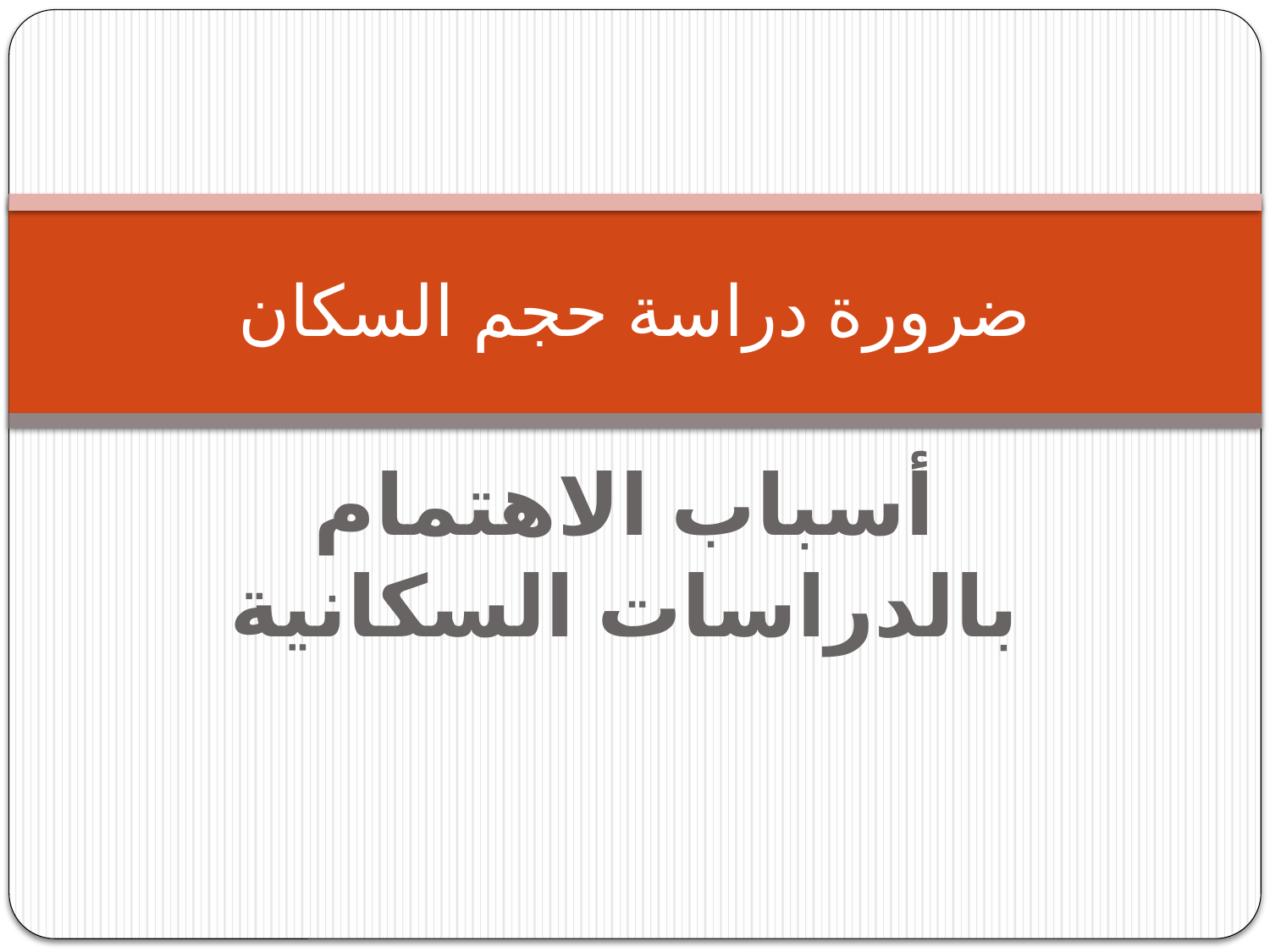

# ضرورة دراسة حجم السكان
أسباب الاهتمام بالدراسات السكانية